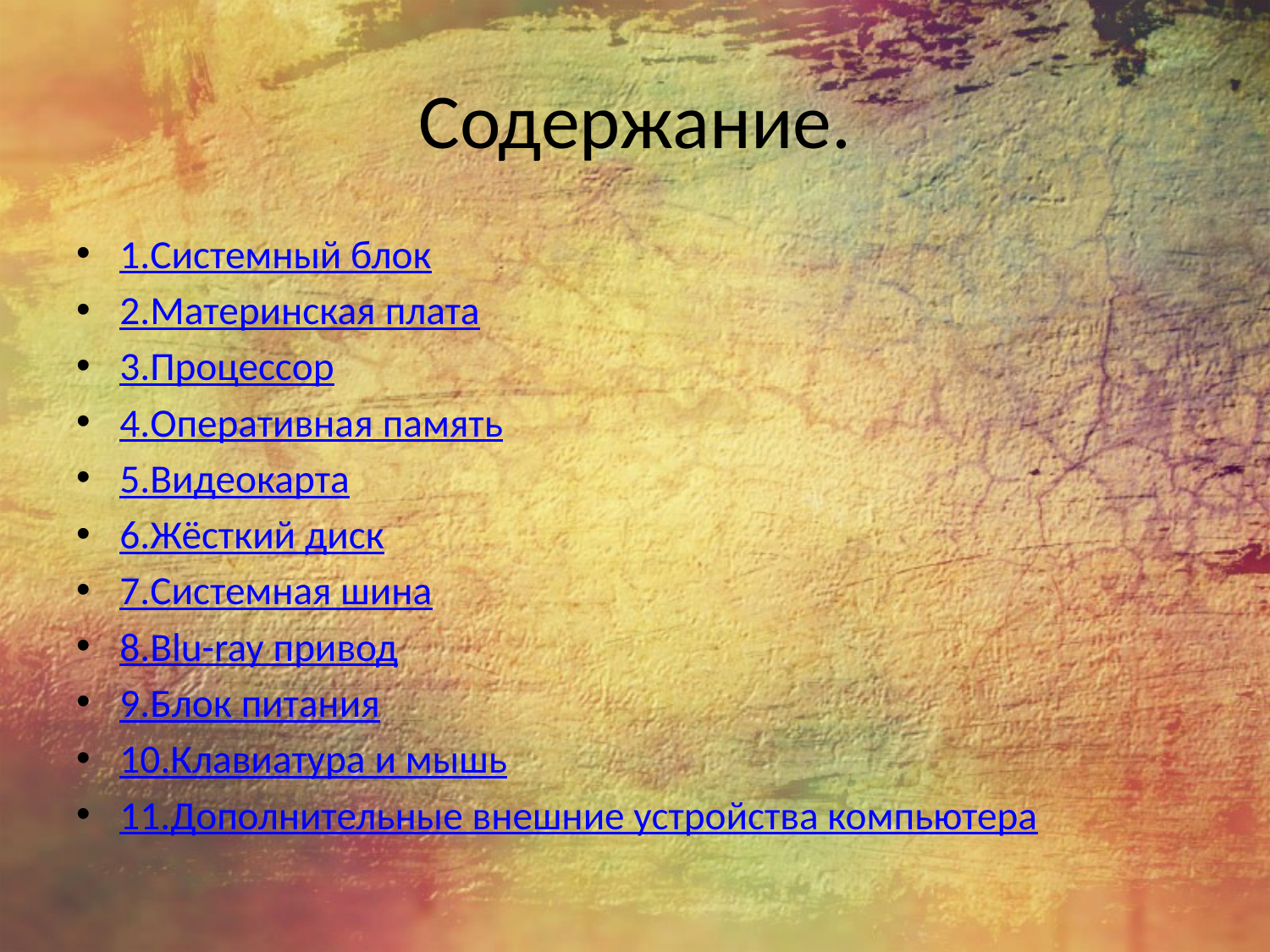

# Содержание.
1.Системный блок
2.Материнская плата
3.Процессор
4.Оперативная память
5.Видеокарта
6.Жёсткий диск
7.Системная шина
8.Blu-ray привод
9.Блок питания
10.Клавиатура и мышь
11.Дополнительные внешние устройства компьютера